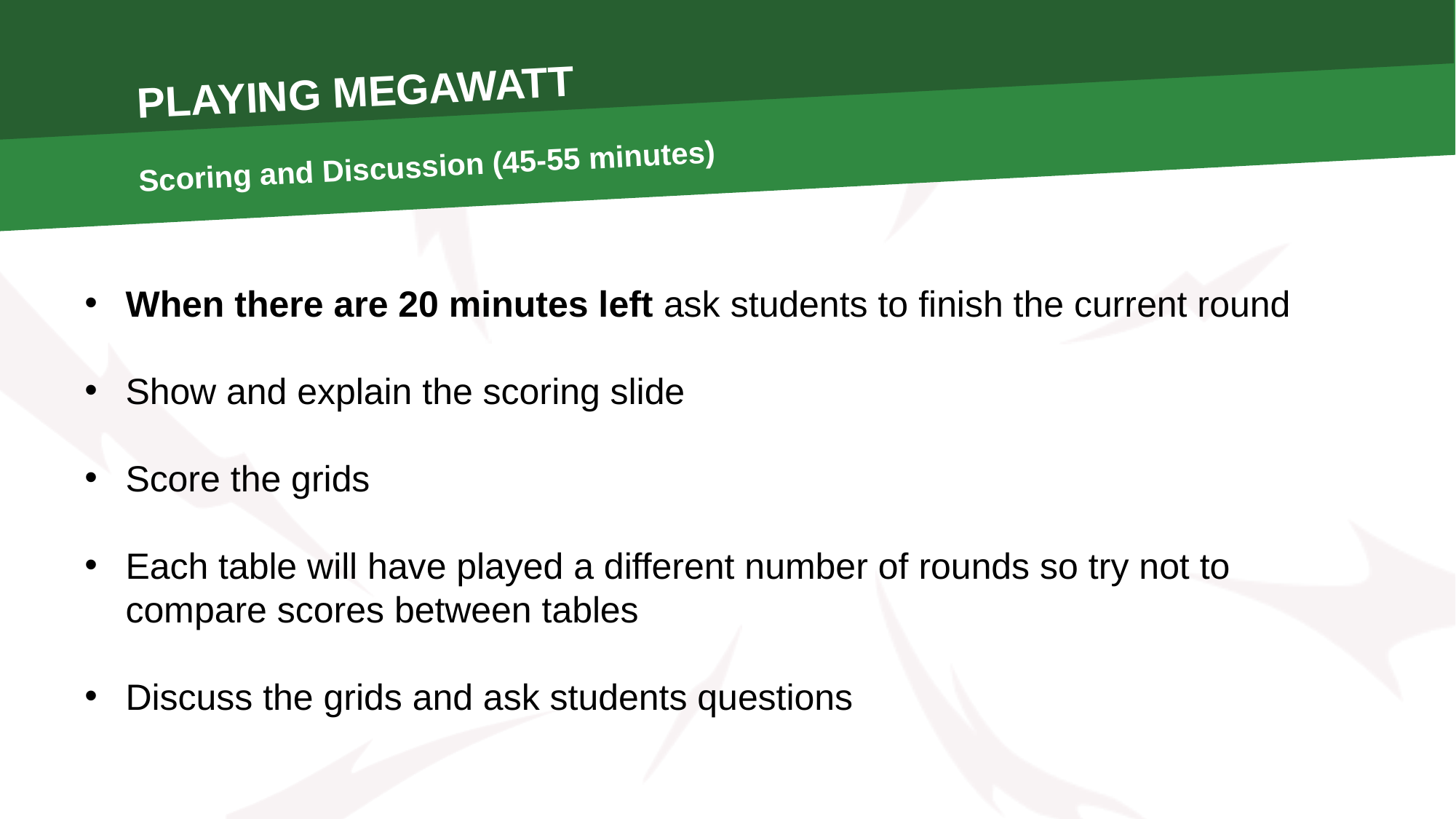

# Playing Megawatt
Scoring and Discussion (45-55 minutes)

When there are 20 minutes left ask students to finish the current round

Show and explain the scoring slide

Score the grids

Each table will have played a different number of rounds so try not to compare scores between tables

Discuss the grids and ask students questions